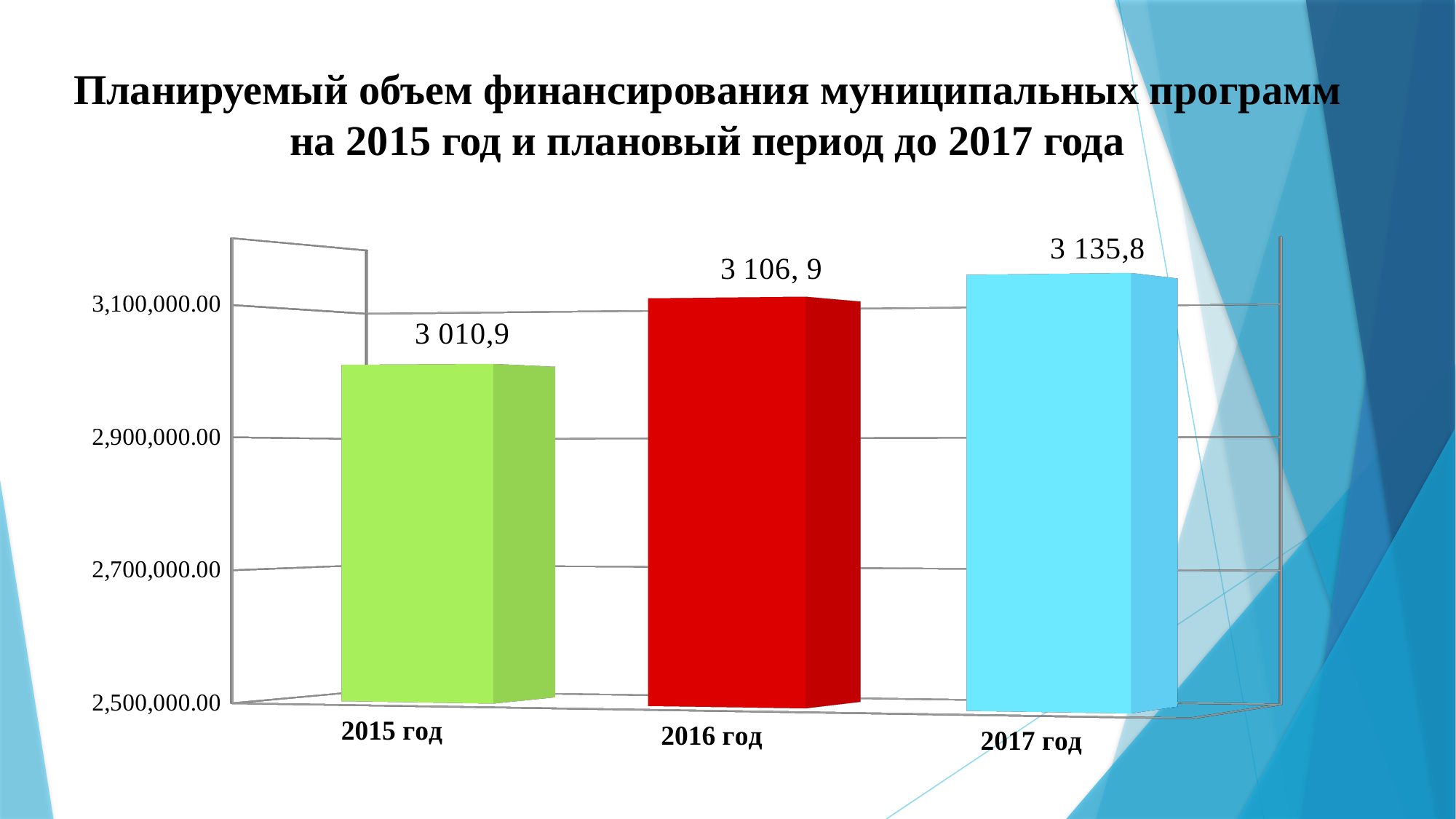

#
Планируемый объем финансирования муниципальных программ на 2015 год и плановый период до 2017 года

[unsupported chart]